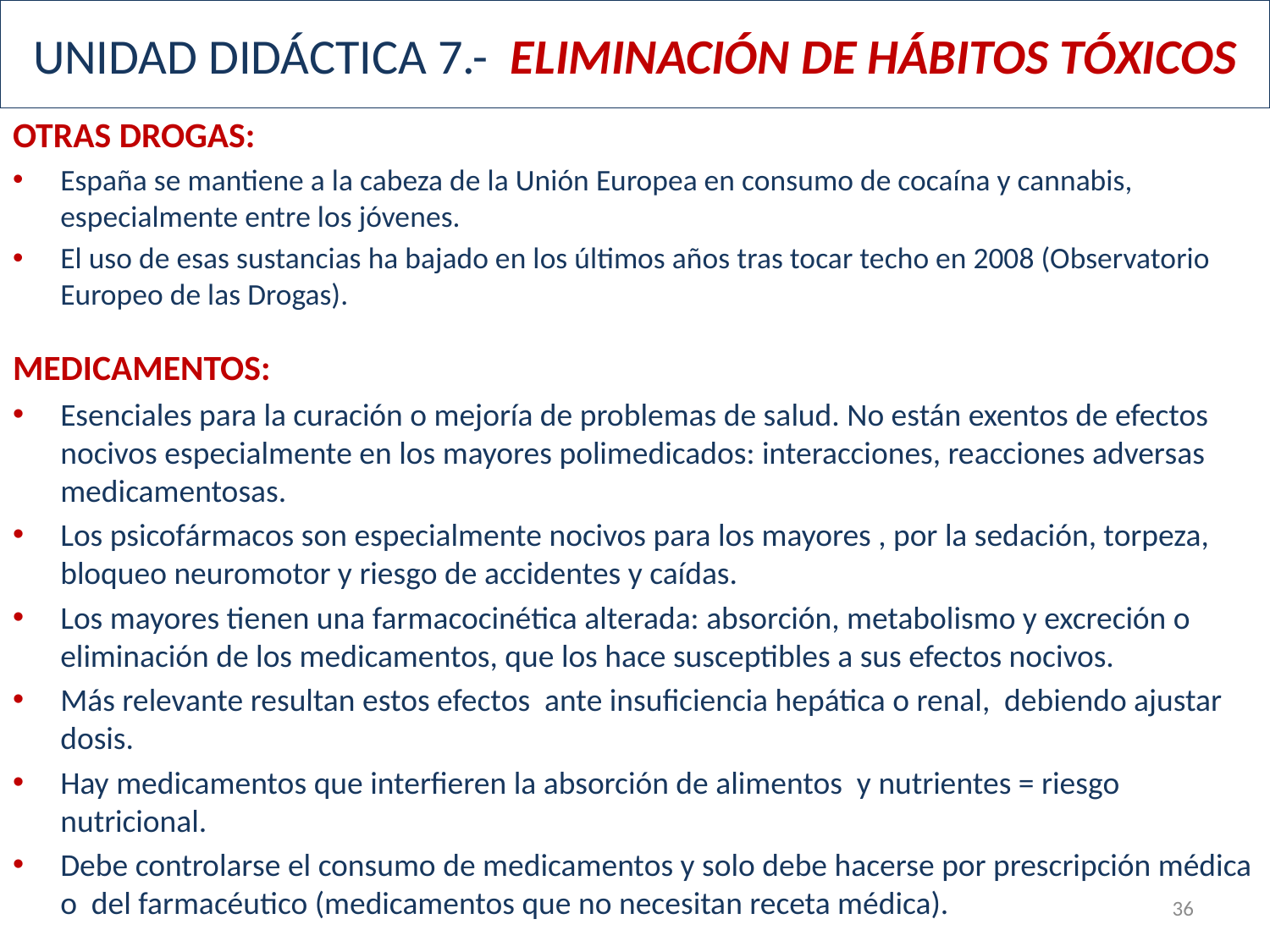

# UNIDAD DIDÁCTICA 7.-  ELIMINACIÓN DE HÁBITOS TÓXICOS
OTRAS DROGAS:
España se mantiene a la cabeza de la Unión Europea en consumo de cocaína y cannabis, especialmente entre los jóvenes.
El uso de esas sustancias ha bajado en los últimos años tras tocar techo en 2008 (Observatorio Europeo de las Drogas).

MEDICAMENTOS:
Esenciales para la curación o mejoría de problemas de salud. No están exentos de efectos nocivos especialmente en los mayores polimedicados: interacciones, reacciones adversas medicamentosas.
Los psicofármacos son especialmente nocivos para los mayores , por la sedación, torpeza, bloqueo neuromotor y riesgo de accidentes y caídas.
Los mayores tienen una farmacocinética alterada: absorción, metabolismo y excreción o eliminación de los medicamentos, que los hace susceptibles a sus efectos nocivos.
Más relevante resultan estos efectos  ante insuficiencia hepática o renal,  debiendo ajustar dosis.
Hay medicamentos que interfieren la absorción de alimentos  y nutrientes = riesgo nutricional.
Debe controlarse el consumo de medicamentos y solo debe hacerse por prescripción médica o  del farmacéutico (medicamentos que no necesitan receta médica).
36